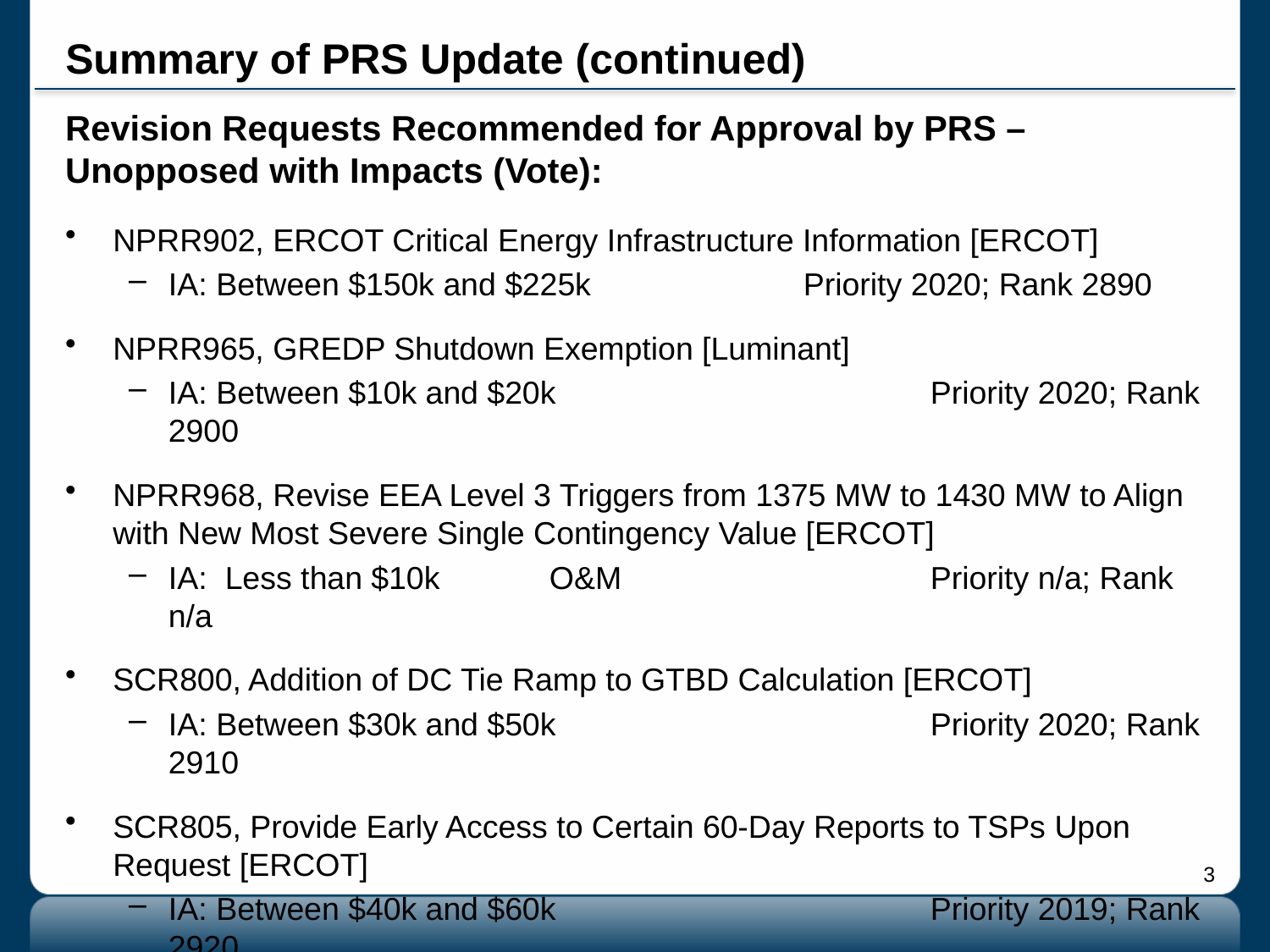

# Summary of PRS Update (continued)
Revision Requests Recommended for Approval by PRS – Unopposed with Impacts (Vote):

NPRR902, ERCOT Critical Energy Infrastructure Information [ERCOT]
IA: Between $150k and $225k		Priority 2020; Rank 2890

NPRR965, GREDP Shutdown Exemption [Luminant]
IA: Between $10k and $20k			Priority 2020; Rank 2900

NPRR968, Revise EEA Level 3 Triggers from 1375 MW to 1430 MW to Align with New Most Severe Single Contingency Value [ERCOT]
IA:  Less than $10k	O&M			Priority n/a; Rank n/a

SCR800, Addition of DC Tie Ramp to GTBD Calculation [ERCOT]
IA: Between $30k and $50k			Priority 2020; Rank 2910

SCR805, Provide Early Access to Certain 60-Day Reports to TSPs Upon Request [ERCOT]
IA: Between $40k and $60k			Priority 2019; Rank 2920